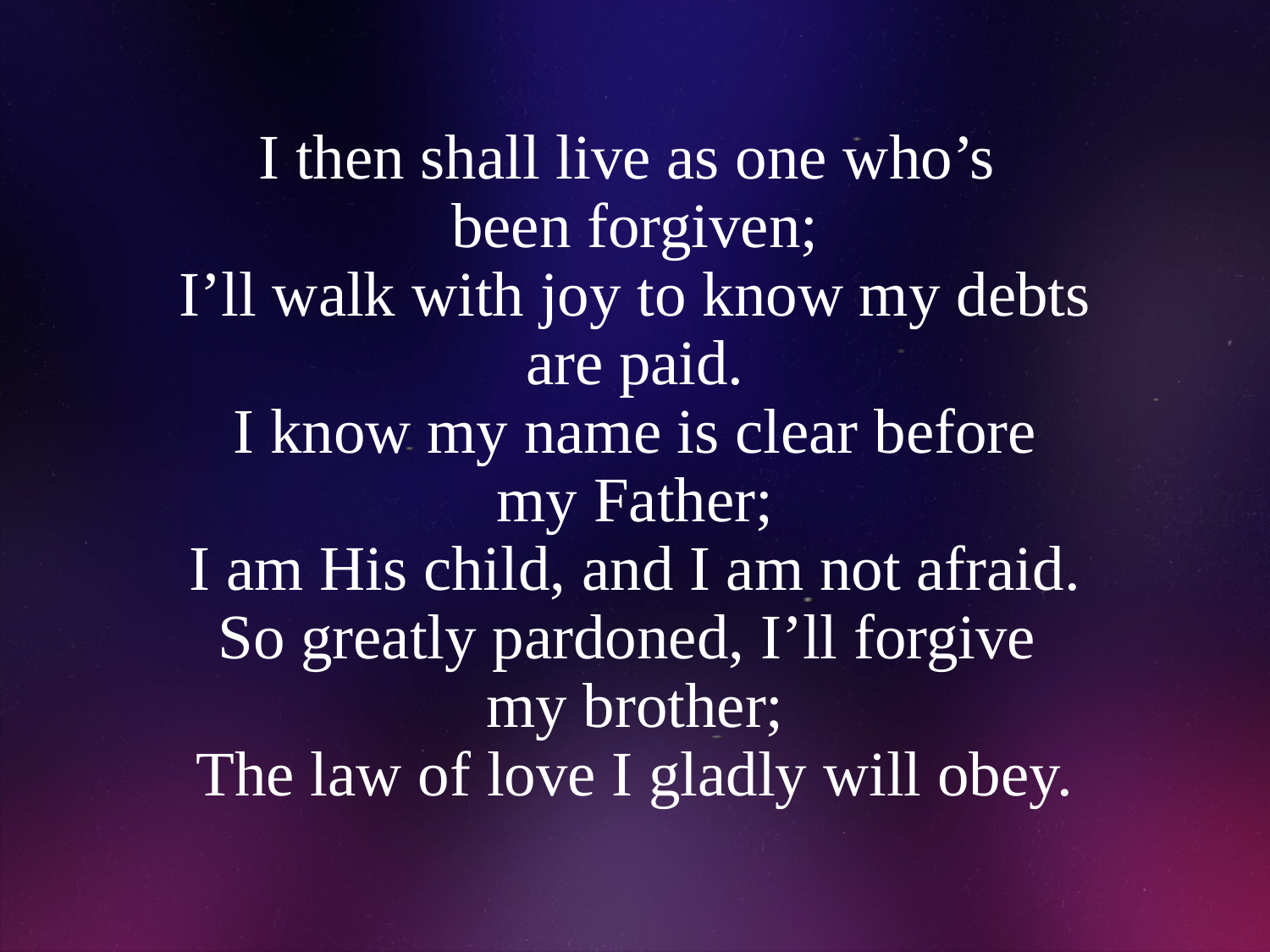

# I then shall live as one who’s been forgiven; I’ll walk with joy to know my debts are paid. I know my name is clear before my Father; I am His child, and I am not afraid. So greatly pardoned, I’ll forgive my brother; The law of love I gladly will obey.